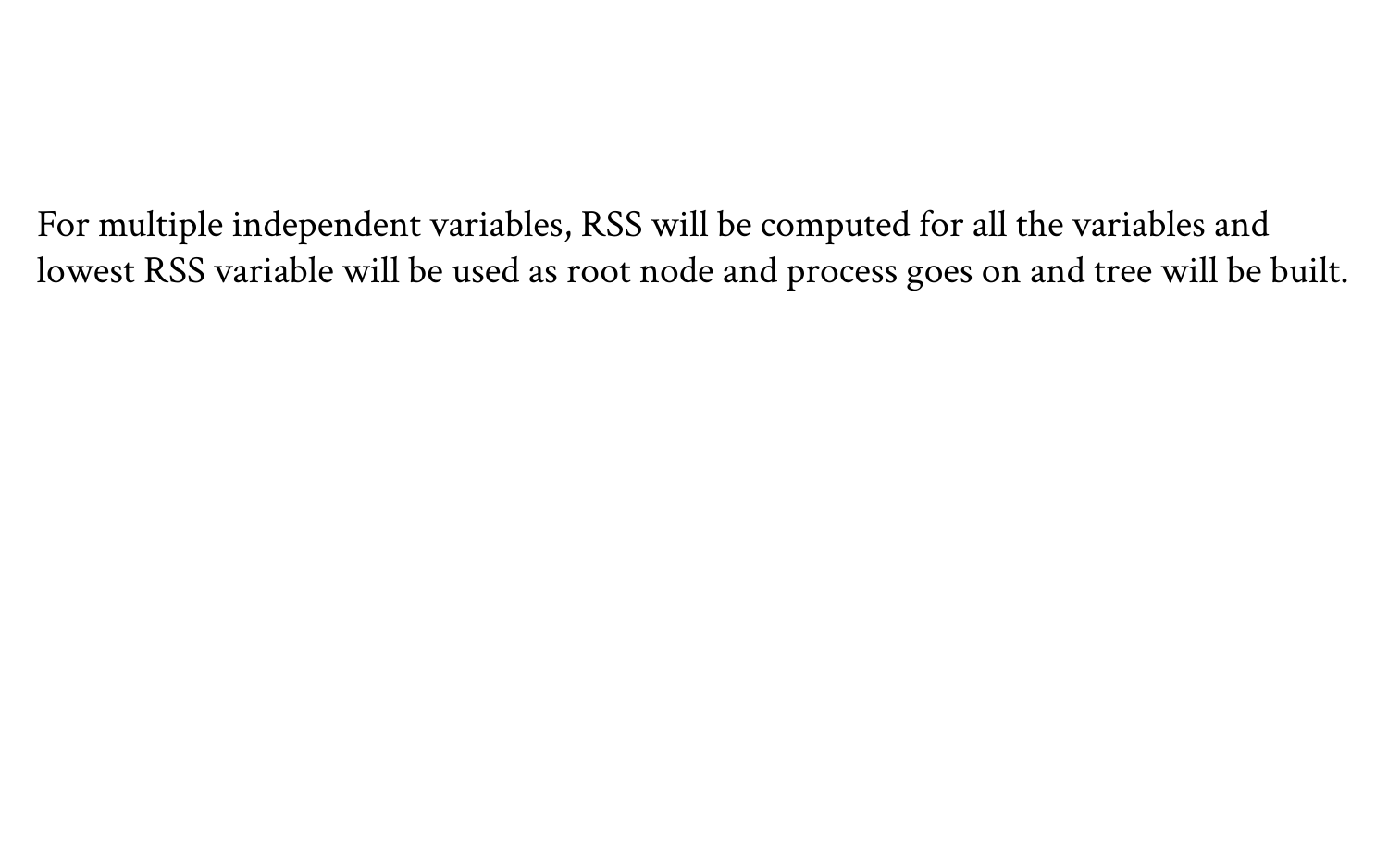

For multiple independent variables, RSS will be computed for all the variables and
lowest RSS variable will be used as root node and process goes on and tree will be built.